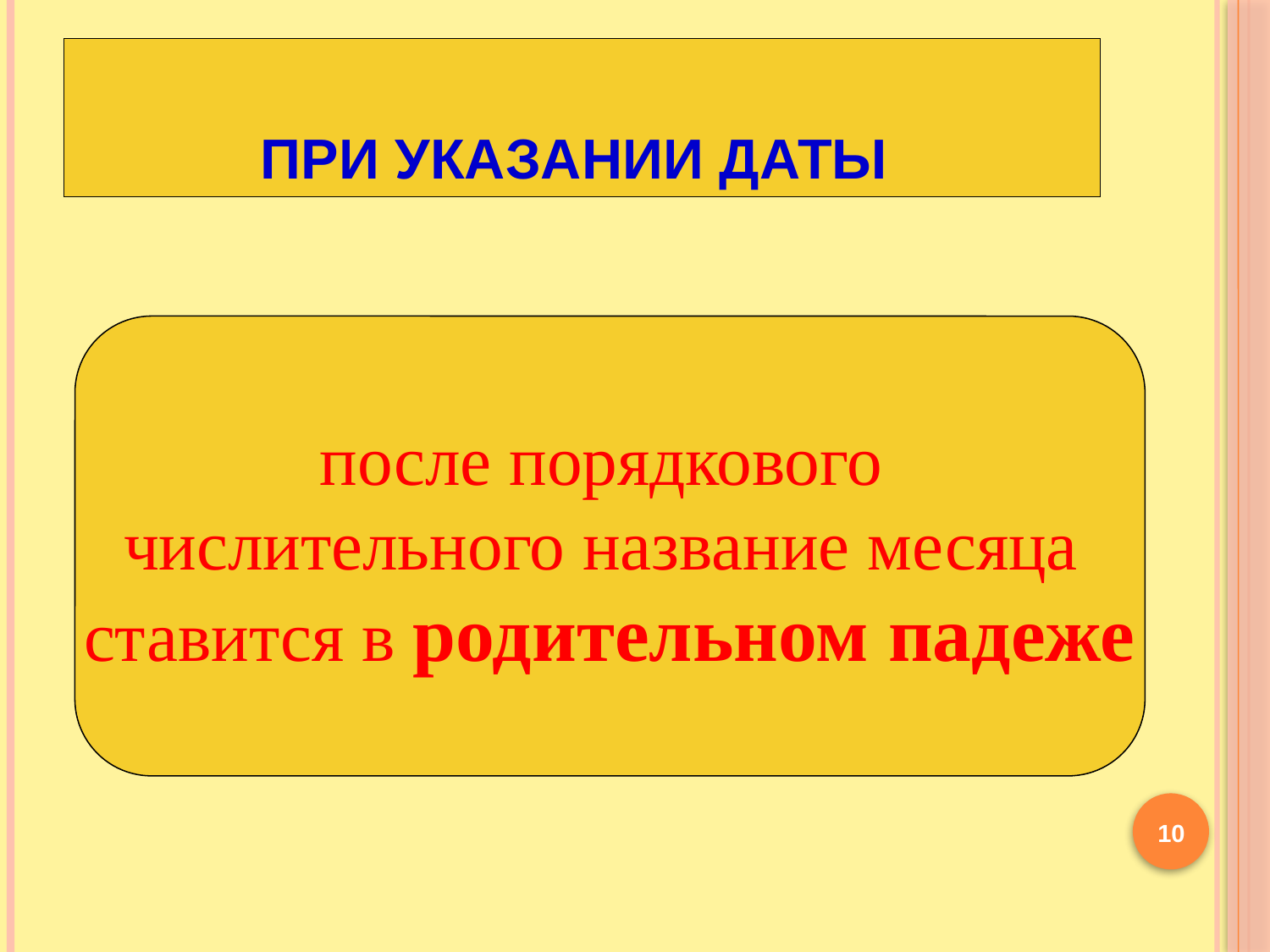

# При указании даты
после порядкового
числительного название месяца
ставится в родительном падеже
10